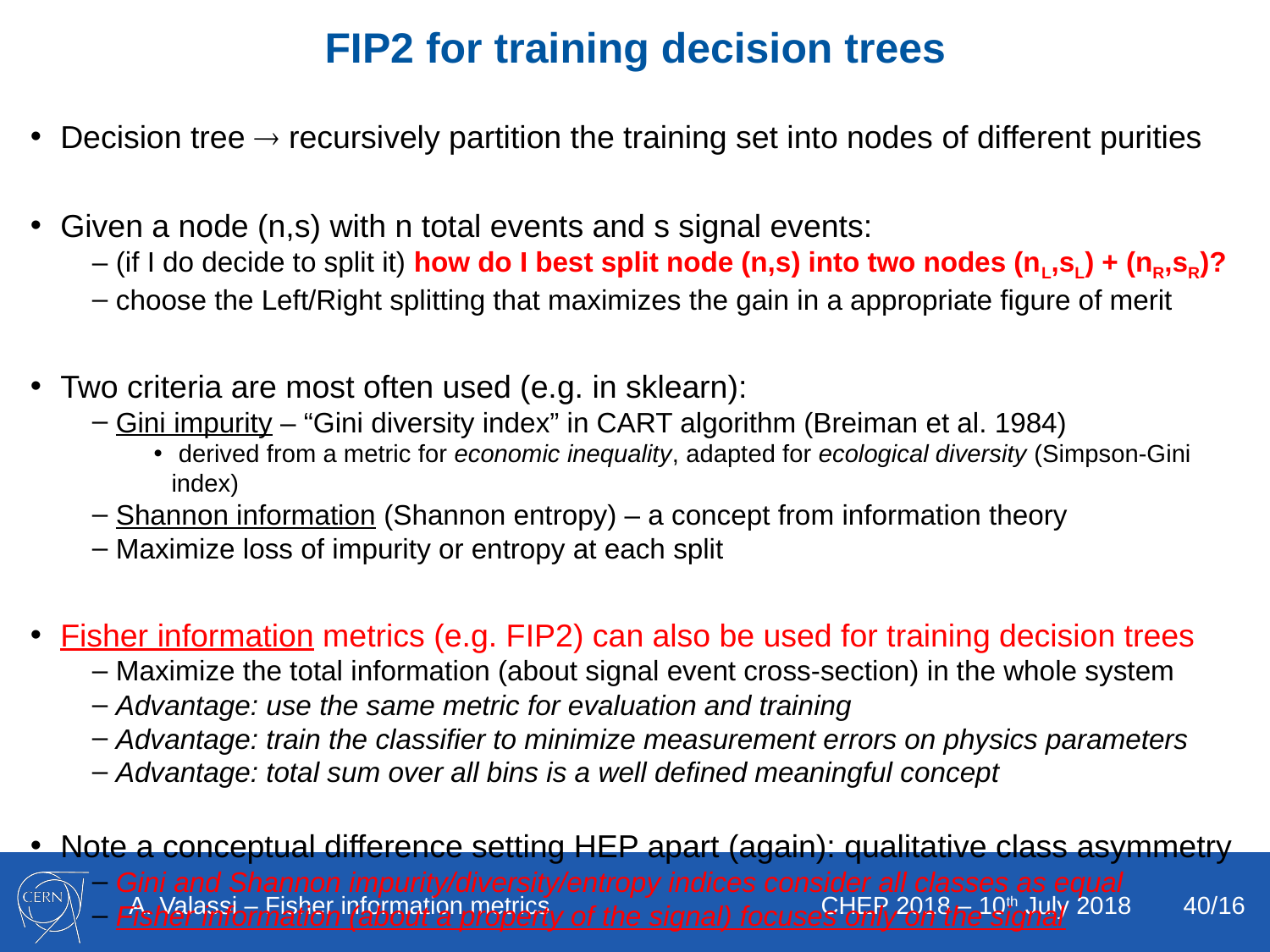

# FIP2 for training decision trees
Decision tree → recursively partition the training set into nodes of different purities

Given a node (n,s) with n total events and s signal events:
(if I do decide to split it) how do I best split node (n,s) into two nodes (nL,sL) + (nR,sR)?
choose the Left/Right splitting that maximizes the gain in a appropriate figure of merit

Two criteria are most often used (e.g. in sklearn):
Gini impurity – “Gini diversity index” in CART algorithm (Breiman et al. 1984)
 derived from a metric for economic inequality, adapted for ecological diversity (Simpson-Gini index)
Shannon information (Shannon entropy) – a concept from information theory
Maximize loss of impurity or entropy at each split

Fisher information metrics (e.g. FIP2) can also be used for training decision trees
Maximize the total information (about signal event cross-section) in the whole system
Advantage: use the same metric for evaluation and training
Advantage: train the classifier to minimize measurement errors on physics parameters
Advantage: total sum over all bins is a well defined meaningful concept

Note a conceptual difference setting HEP apart (again): qualitative class asymmetry
Gini and Shannon impurity/diversity/entropy indices consider all classes as equal
Fisher information (about a property of the signal) focuses only on the signal